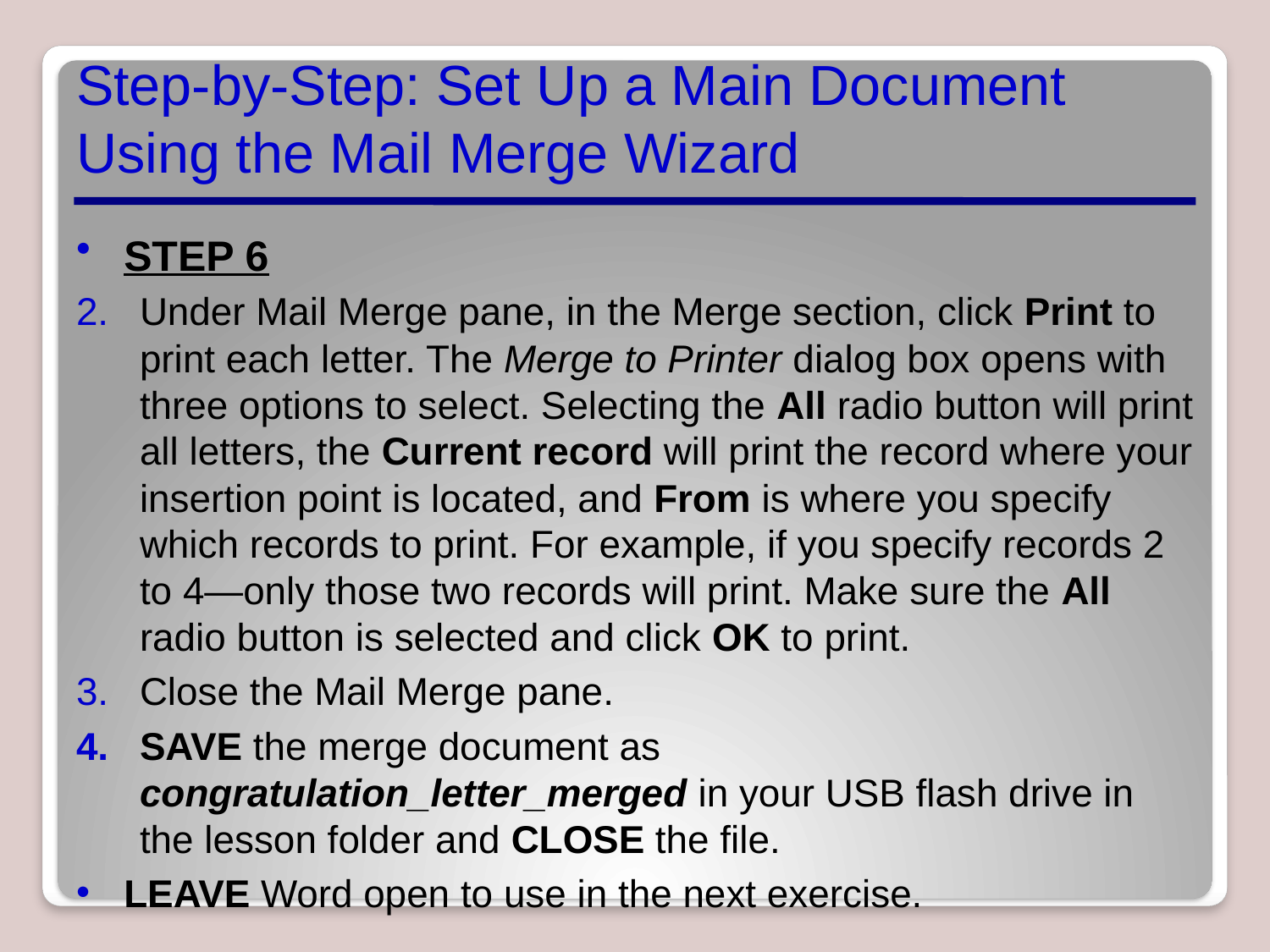

# Step-by-Step: Set Up a Main Document Using the Mail Merge Wizard
STEP 6
Under Mail Merge pane, in the Merge section, click Print to print each letter. The Merge to Printer dialog box opens with three options to select. Selecting the All radio button will print all letters, the Current record will print the record where your insertion point is located, and From is where you specify which records to print. For example, if you specify records 2 to 4—only those two records will print. Make sure the All radio button is selected and click OK to print.
Close the Mail Merge pane.
SAVE the merge document as congratulation_letter_merged in your USB flash drive in the lesson folder and CLOSE the file.
LEAVE Word open to use in the next exercise.